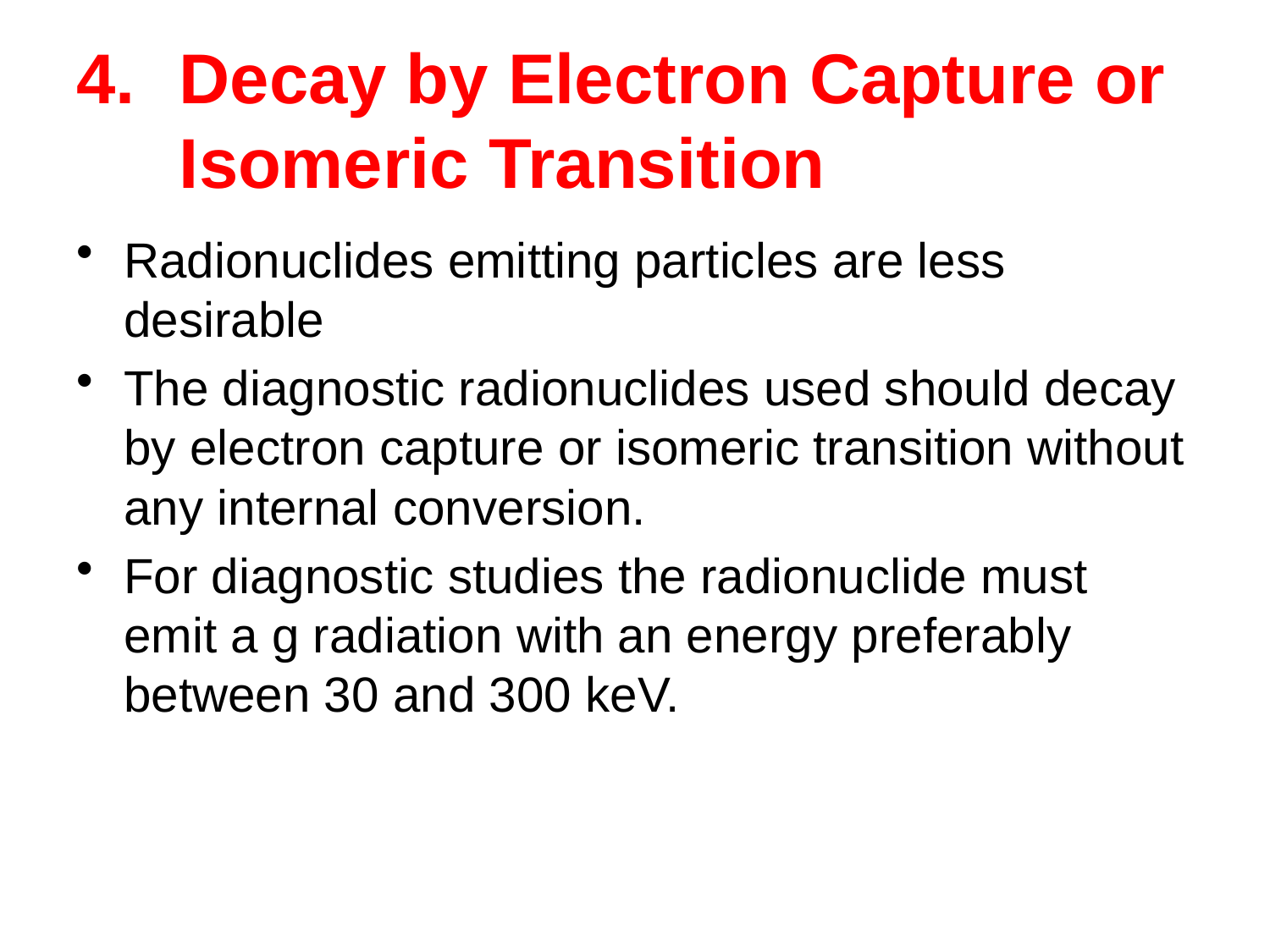

# Decay by Electron Capture or Isomeric Transition
Radionuclides emitting particles are less desirable
The diagnostic radionuclides used should decay by electron capture or isomeric transition without any internal conversion.
For diagnostic studies the radionuclide must emit a g radiation with an energy preferably between 30 and 300 keV.